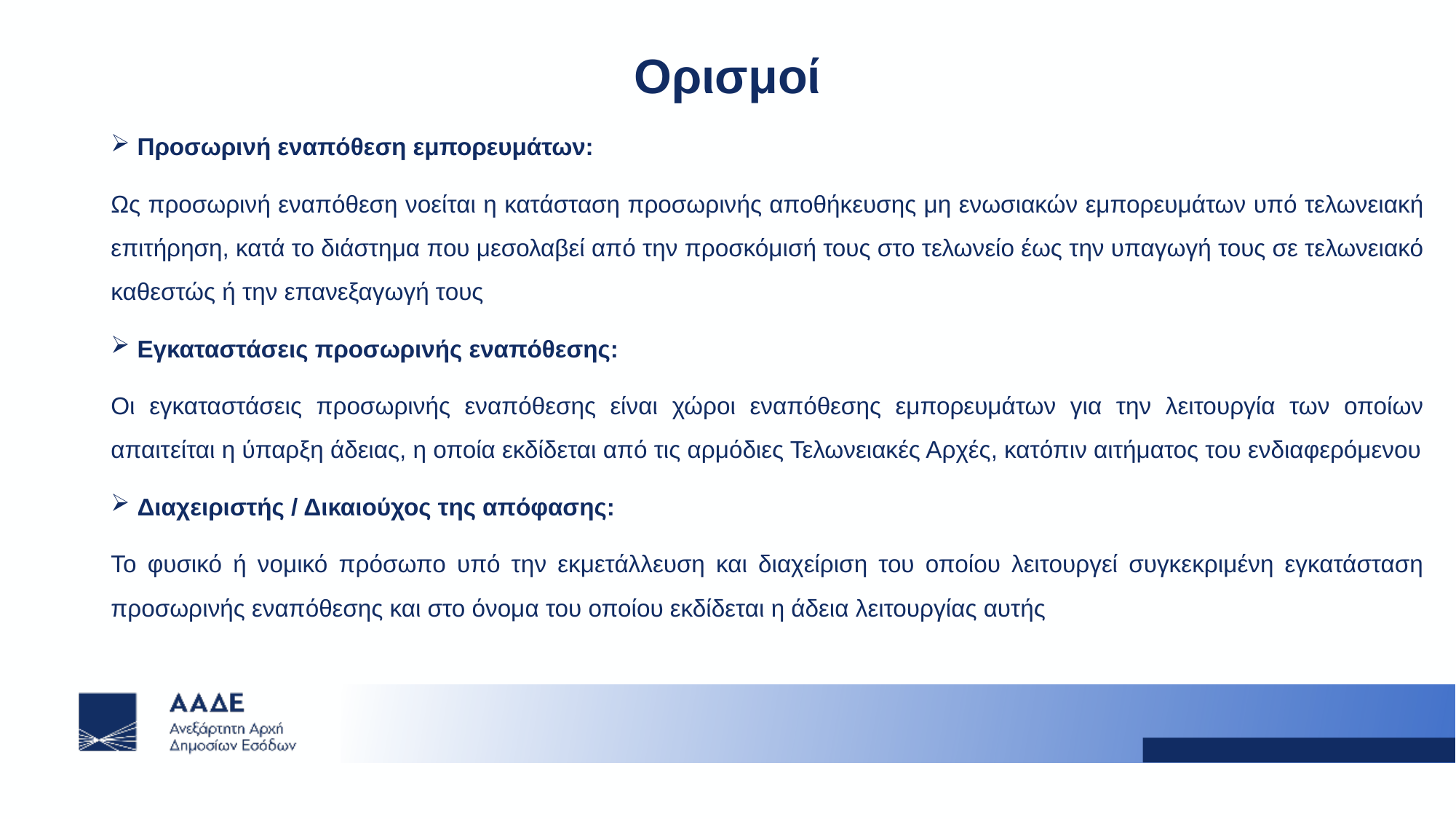

Ορισμοί
Προσωρινή εναπόθεση εμπορευμάτων:
Ως προσωρινή εναπόθεση νοείται η κατάσταση προσωρινής αποθήκευσης μη ενωσιακών εμπορευμάτων υπό τελωνειακή επιτήρηση, κατά το διάστημα που μεσολαβεί από την προσκόμισή τους στο τελωνείο έως την υπαγωγή τους σε τελωνειακό καθεστώς ή την επανεξαγωγή τους
Εγκαταστάσεις προσωρινής εναπόθεσης:
Οι εγκαταστάσεις προσωρινής εναπόθεσης είναι χώροι εναπόθεσης εμπορευμάτων για την λειτουργία των οποίων απαιτείται η ύπαρξη άδειας, η οποία εκδίδεται από τις αρμόδιες Τελωνειακές Αρχές, κατόπιν αιτήματος του ενδιαφερόμενου
Διαχειριστής / Δικαιούχος της απόφασης:
Το φυσικό ή νομικό πρόσωπο υπό την εκμετάλλευση και διαχείριση του οποίου λειτουργεί συγκεκριμένη εγκατάσταση προσωρινής εναπόθεσης και στο όνομα του οποίου εκδίδεται η άδεια λειτουργίας αυτής